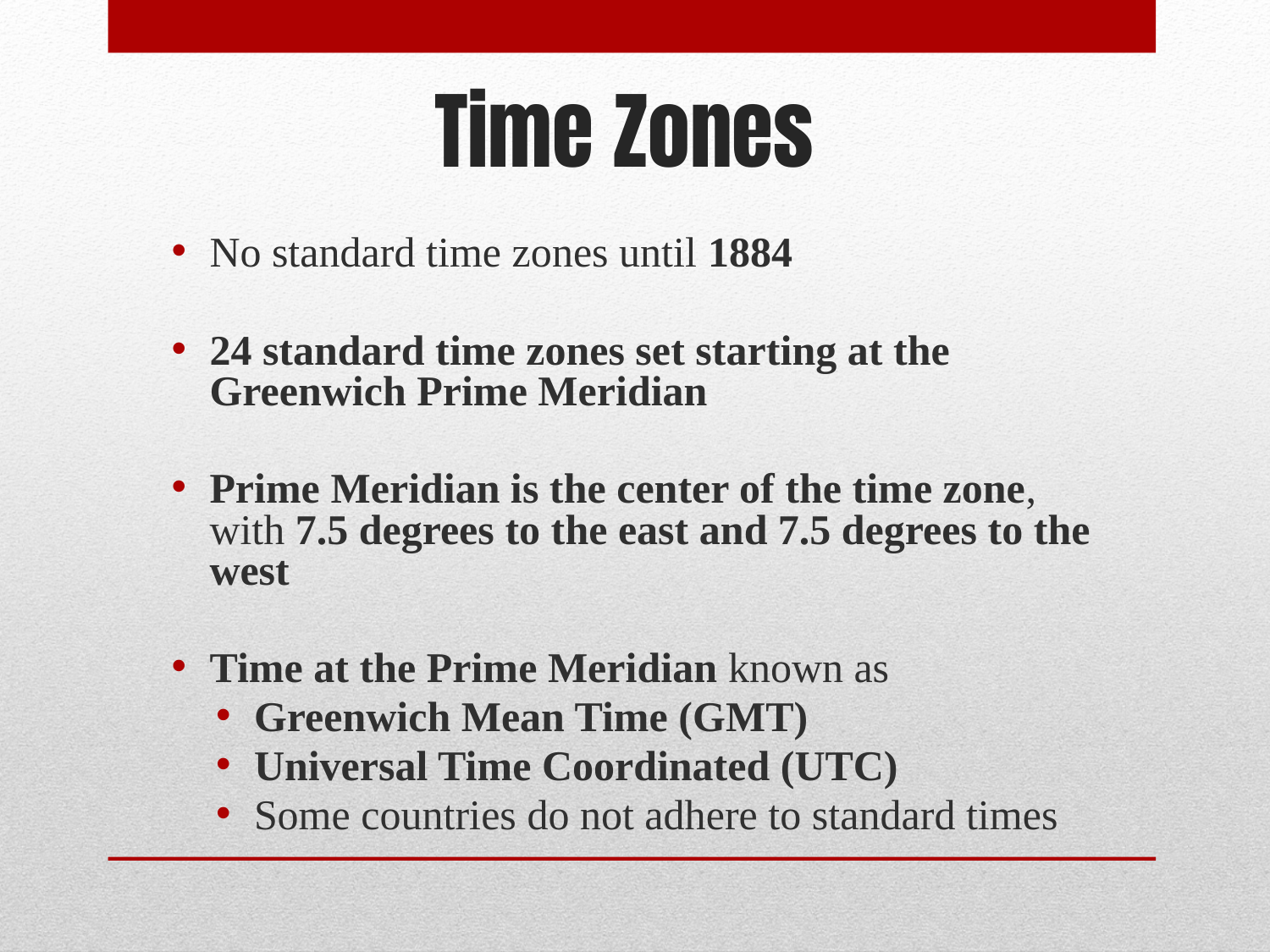

Time Zones
No standard time zones until 1884

24 standard time zones set starting at the Greenwich Prime Meridian

Prime Meridian is the center of the time zone, with 7.5 degrees to the east and 7.5 degrees to the west

Time at the Prime Meridian known as
Greenwich Mean Time (GMT)
Universal Time Coordinated (UTC)
Some countries do not adhere to standard times